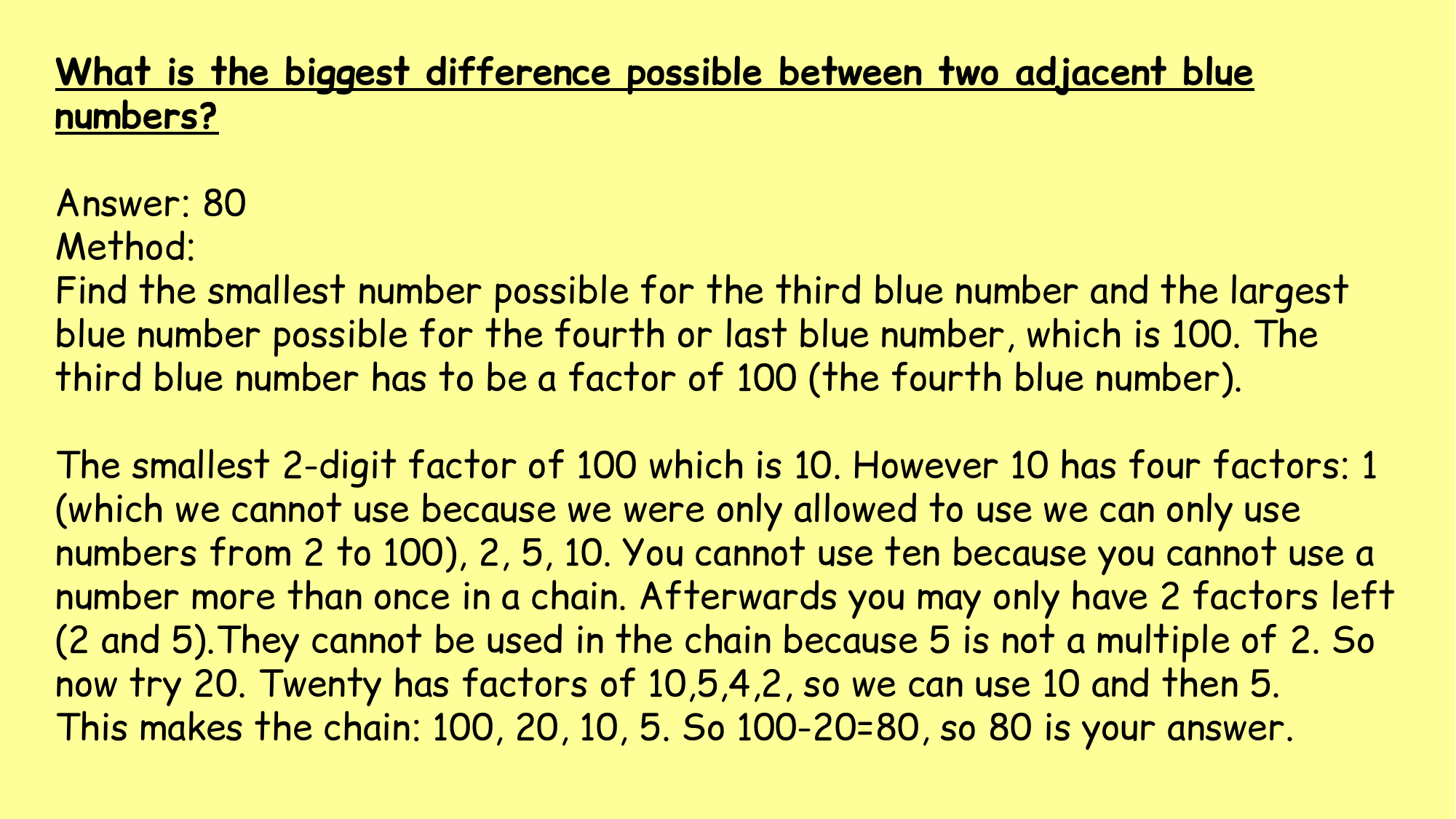

What is the biggest difference possible between two adjacent blue numbers?

Answer: 80
Method:
Find the smallest number possible for the third blue number and the largest blue number possible for the fourth or last blue number, which is 100. The third blue number has to be a factor of 100 (the fourth blue number).

The smallest 2-digit factor of 100 which is 10. However 10 has four factors: 1 (which we cannot use because we were only allowed to use we can only use numbers from 2 to 100), 2, 5, 10. You cannot use ten because you cannot use a number more than once in a chain. Afterwards you may only have 2 factors left (2 and 5).They cannot be used in the chain because 5 is not a multiple of 2. So now try 20. Twenty has factors of 10,5,4,2, so we can use 10 and then 5.
This makes the chain: 100, 20, 10, 5. So 100-20=80, so 80 is your answer.